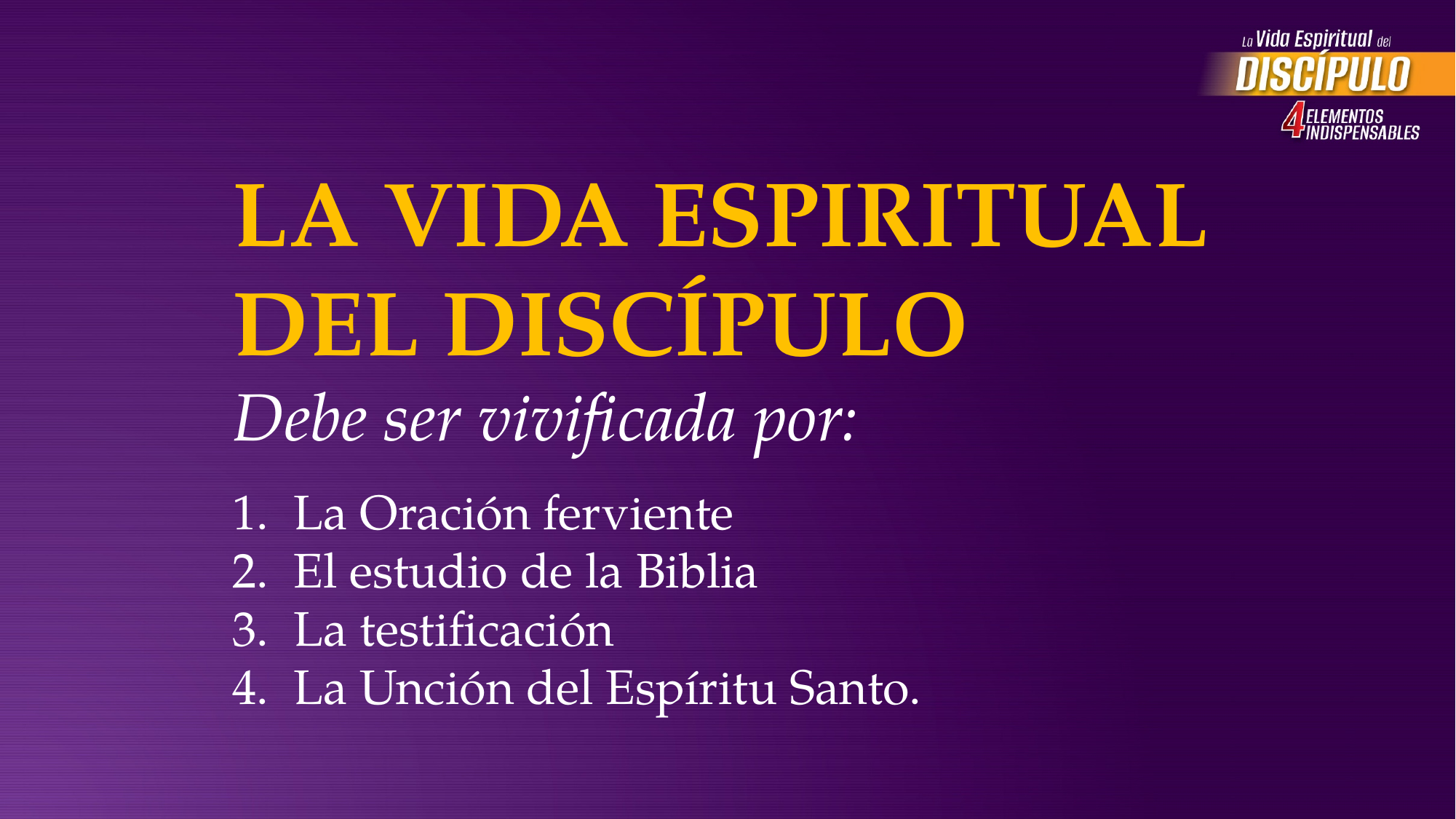

LA VIDA ESPIRITUAL
DEL DISCÍPULO
Debe ser vivificada por:
La Oración ferviente
El estudio de la Biblia
La testificación
La Unción del Espíritu Santo.